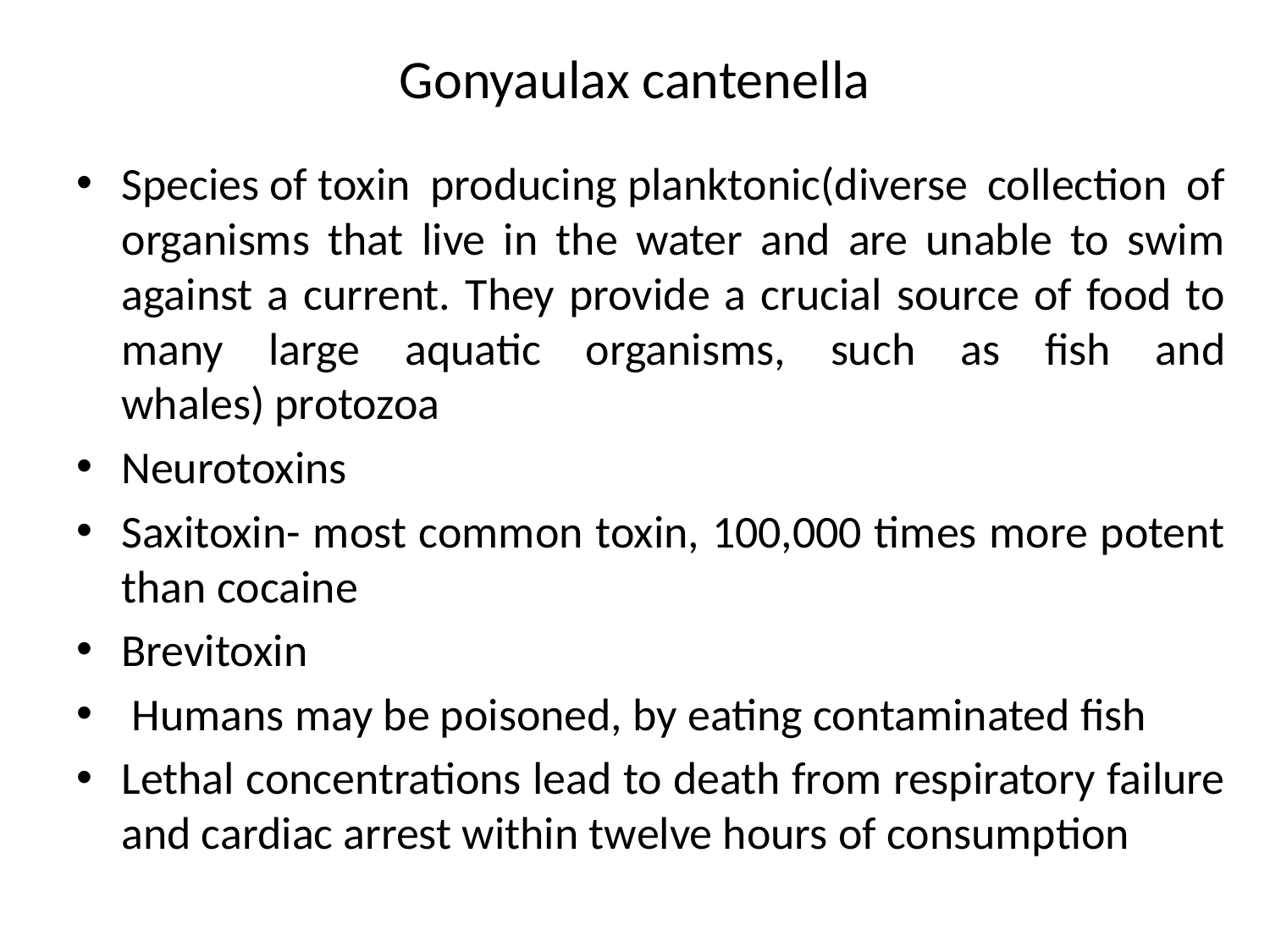

# Gonyaulax cantenella
Species of toxin producing planktonic(diverse collection of organisms that live in the water and are unable to swim against a current. They provide a crucial source of food to many large aquatic organisms, such as fish and whales) protozoa
Neurotoxins
Saxitoxin- most common toxin, 100,000 times more potent than cocaine
Brevitoxin
 Humans may be poisoned, by eating contaminated fish
Lethal concentrations lead to death from respiratory failure and cardiac arrest within twelve hours of consumption